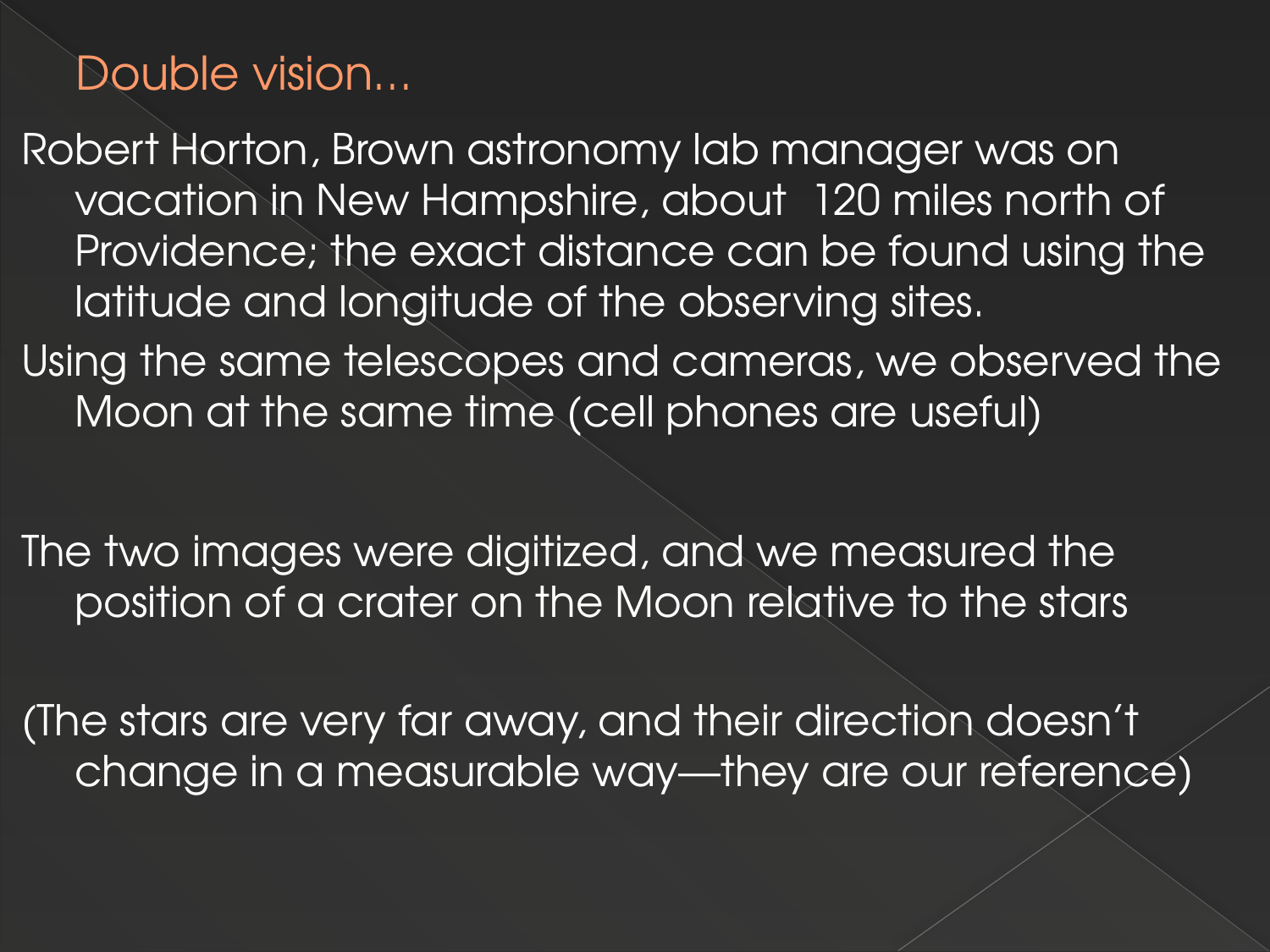

# Double vision…
Robert Horton, Brown astronomy lab manager was on vacation in New Hampshire, about  120 miles north of Providence; the exact distance can be found using the latitude and longitude of the observing sites.
Using the same telescopes and cameras, we observed the Moon at the same time (cell phones are useful)
The two images were digitized, and we measured the position of a crater on the Moon relative to the stars

(The stars are very far away, and their direction doesn’t change in a measurable way—they are our reference)